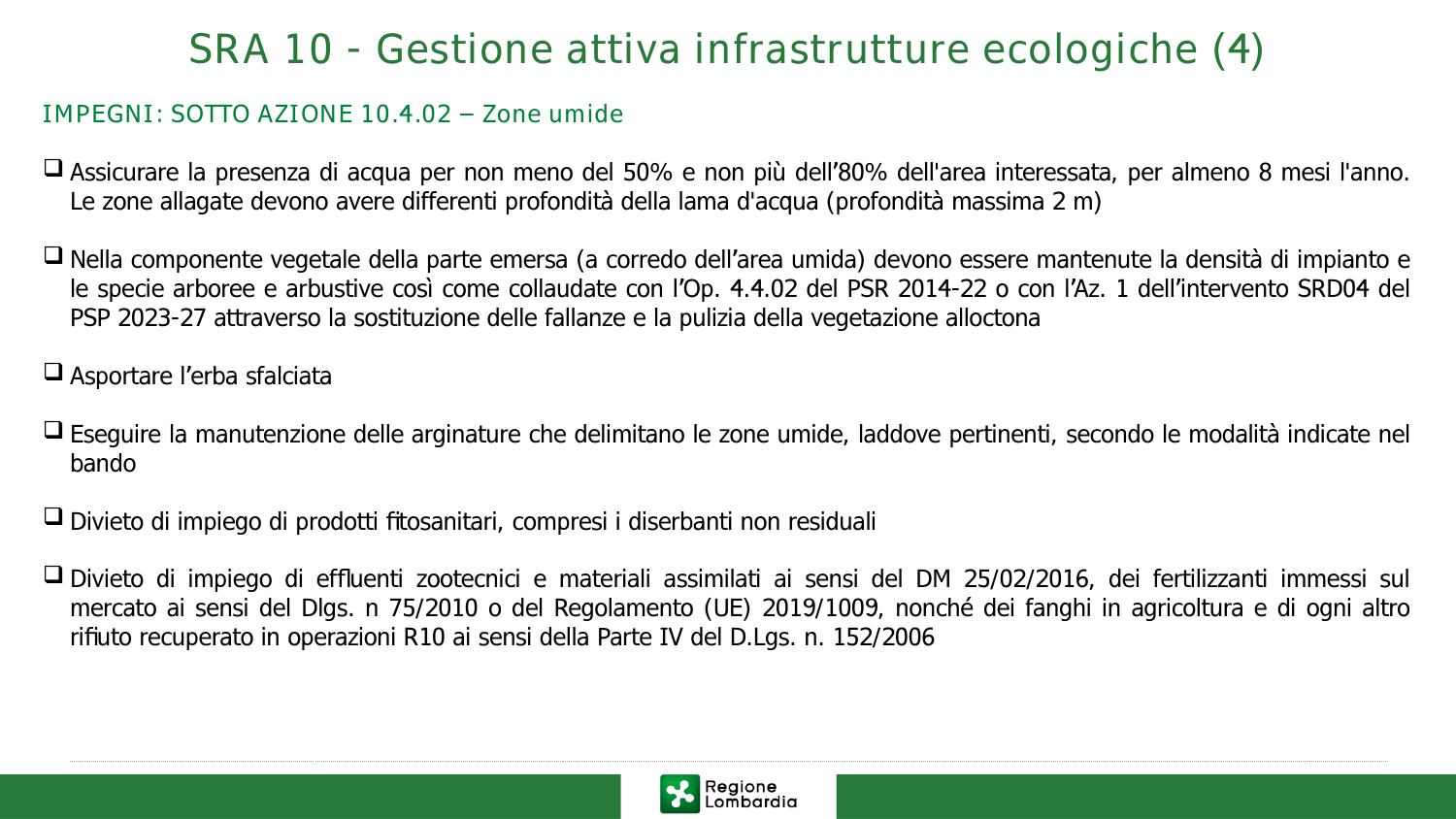

# SRA 10 - Gestione attiva infrastrutture ecologiche (4)
IMPEGNI: SOTTO AZIONE 10.4.02 – Zone umide

Assicurare la presenza di acqua per non meno del 50% e non più dell’80% dell'area interessata, per almeno 8 mesi l'anno. Le zone allagate devono avere differenti profondità della lama d'acqua (profondità massima 2 m)

Nella componente vegetale della parte emersa (a corredo dell’area umida) devono essere mantenute la densità di impianto e le specie arboree e arbustive così come collaudate con l’Op. 4.4.02 del PSR 2014-22 o con l’Az. 1 dell’intervento SRD04 del PSP 2023-27 attraverso la sostituzione delle fallanze e la pulizia della vegetazione alloctona

Asportare l’erba sfalciata

Eseguire la manutenzione delle arginature che delimitano le zone umide, laddove pertinenti, secondo le modalità indicate nel bando

Divieto di impiego di prodotti fitosanitari, compresi i diserbanti non residuali

Divieto di impiego di effluenti zootecnici e materiali assimilati ai sensi del DM 25/02/2016, dei fertilizzanti immessi sul mercato ai sensi del Dlgs. n 75/2010 o del Regolamento (UE) 2019/1009, nonché dei fanghi in agricoltura e di ogni altro rifiuto recuperato in operazioni R10 ai sensi della Parte IV del D.Lgs. n. 152/2006